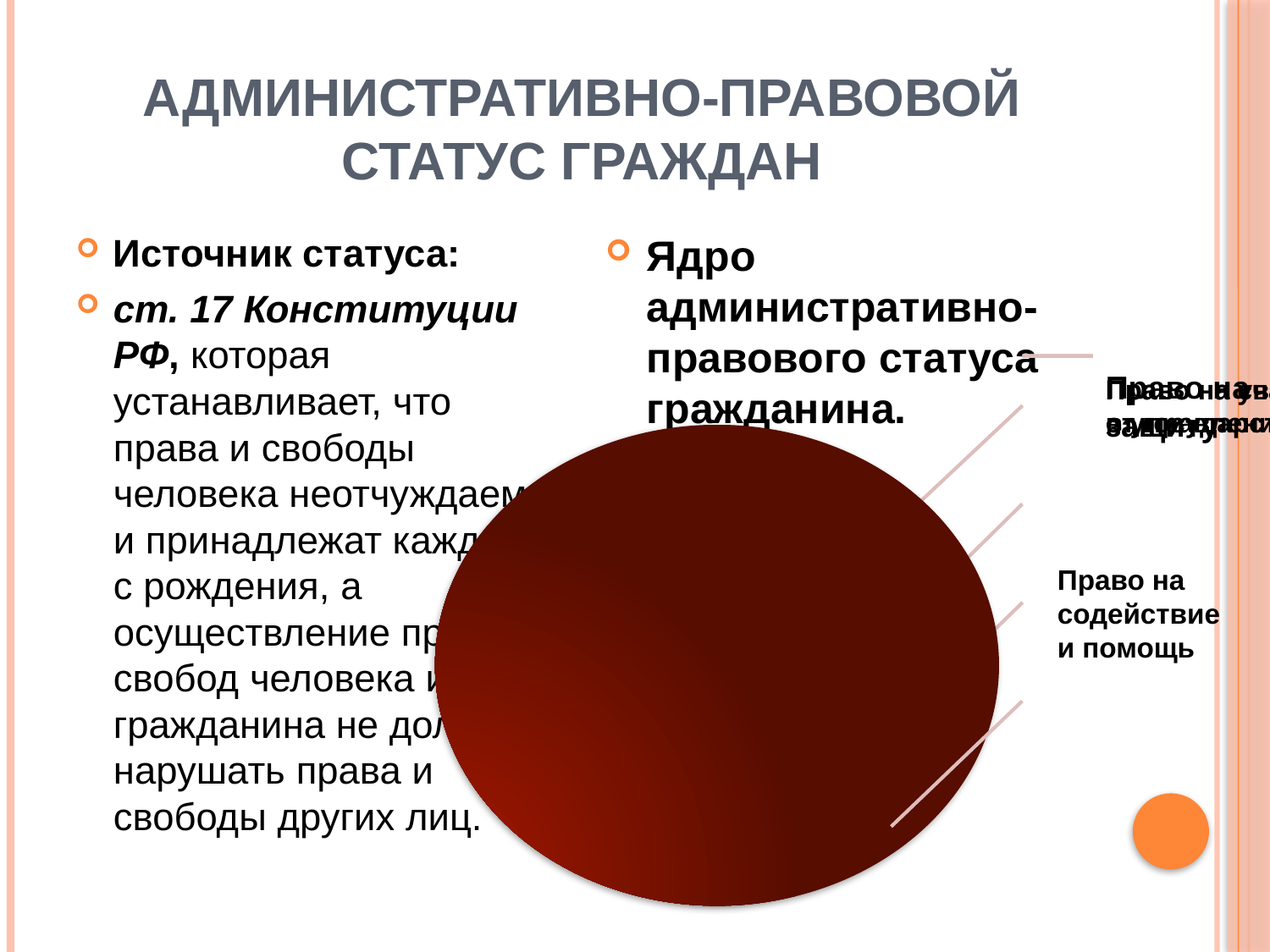

# Административно-правовой статус граждан
Источник статуса:
ст. 17 Конституции РФ, которая устанавливает, что права и свободы человека неотчуждаемы и принадлежат каждому с рождения, а осуществление прав и свобод человека и гражданина не должно нарушать права и свободы других лиц.
Ядро административно-правового статуса гражданина.

Право на содействие и помощь